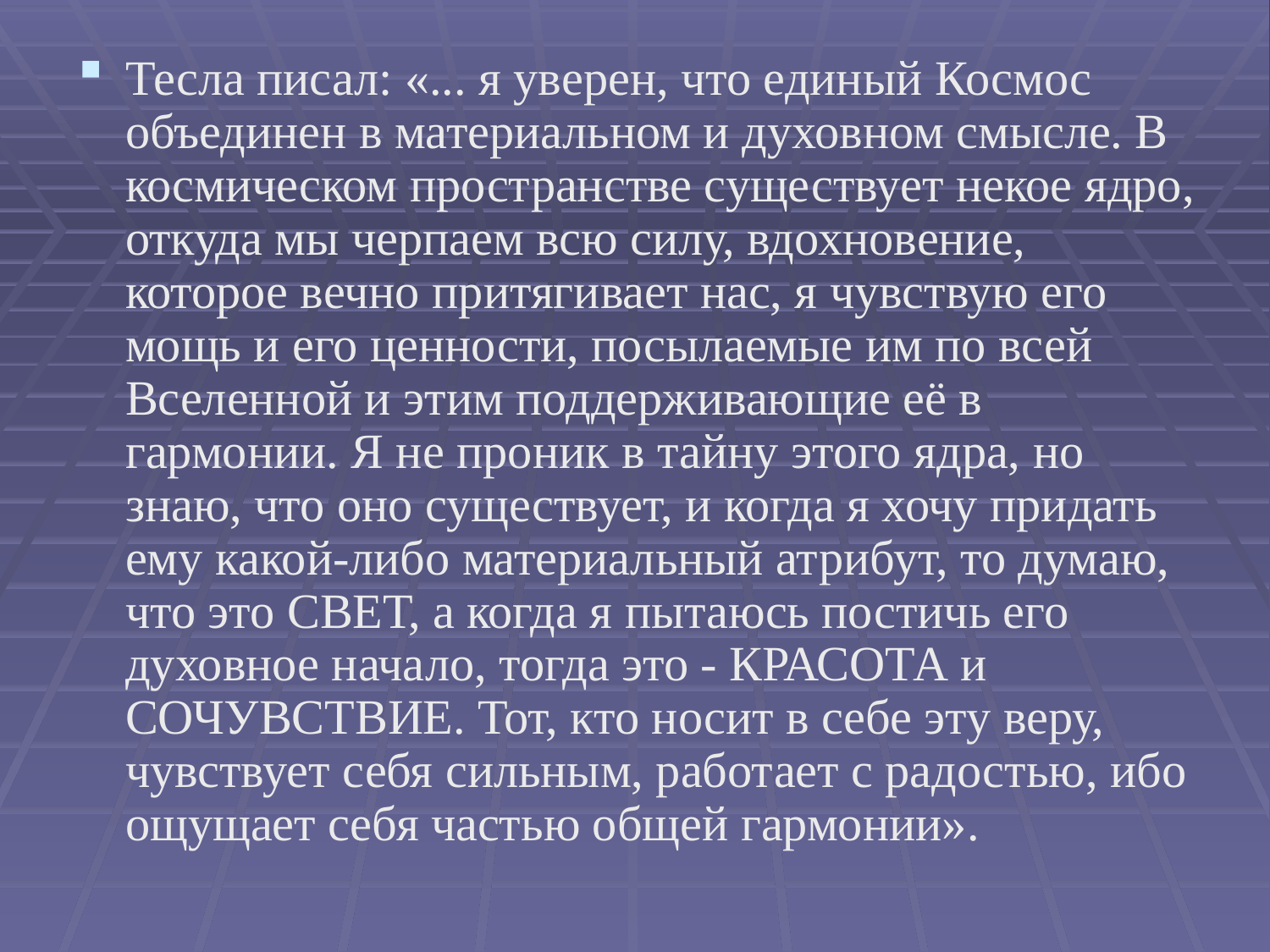

Тесла писал: «... я уверен, что единый Космос объединен в материальном и духовном смысле. В космическом пространстве существует некое ядро, откуда мы черпаем всю силу, вдохновение, которое вечно притягивает нас, я чувствую его мощь и его ценности, посылаемые им по всей Вселенной и этим поддерживающие её в гармонии. Я не проник в тайну этого ядра, но знаю, что оно существует, и когда я хочу придать ему какой-либо материальный атрибут, то думаю, что это СВЕТ, а когда я пытаюсь постичь его духовное начало, тогда это - КРАСОТА и СОЧУВСТВИЕ. Тот, кто носит в себе эту веру, чувствует себя сильным, работает с радостью, ибо ощущает себя частью общей гармонии».